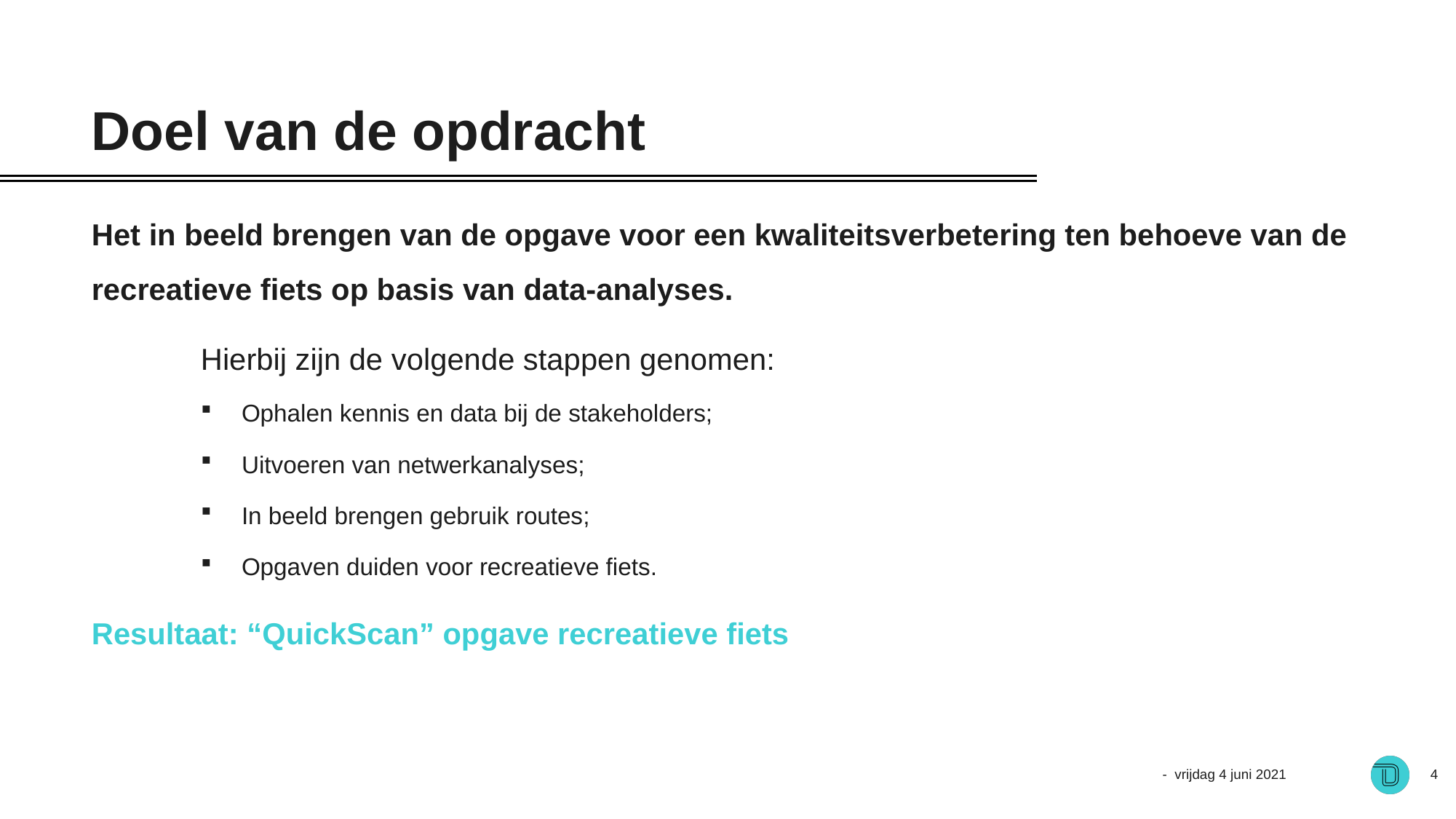

# Doel van de opdracht
Het in beeld brengen van de opgave voor een kwaliteitsverbetering ten behoeve van de recreatieve fiets op basis van data-analyses.
	Hierbij zijn de volgende stappen genomen:
Ophalen kennis en data bij de stakeholders;
Uitvoeren van netwerkanalyses;
In beeld brengen gebruik routes;
Opgaven duiden voor recreatieve fiets.
Resultaat: “QuickScan” opgave recreatieve fiets

vrijdag 4 juni 2021
4